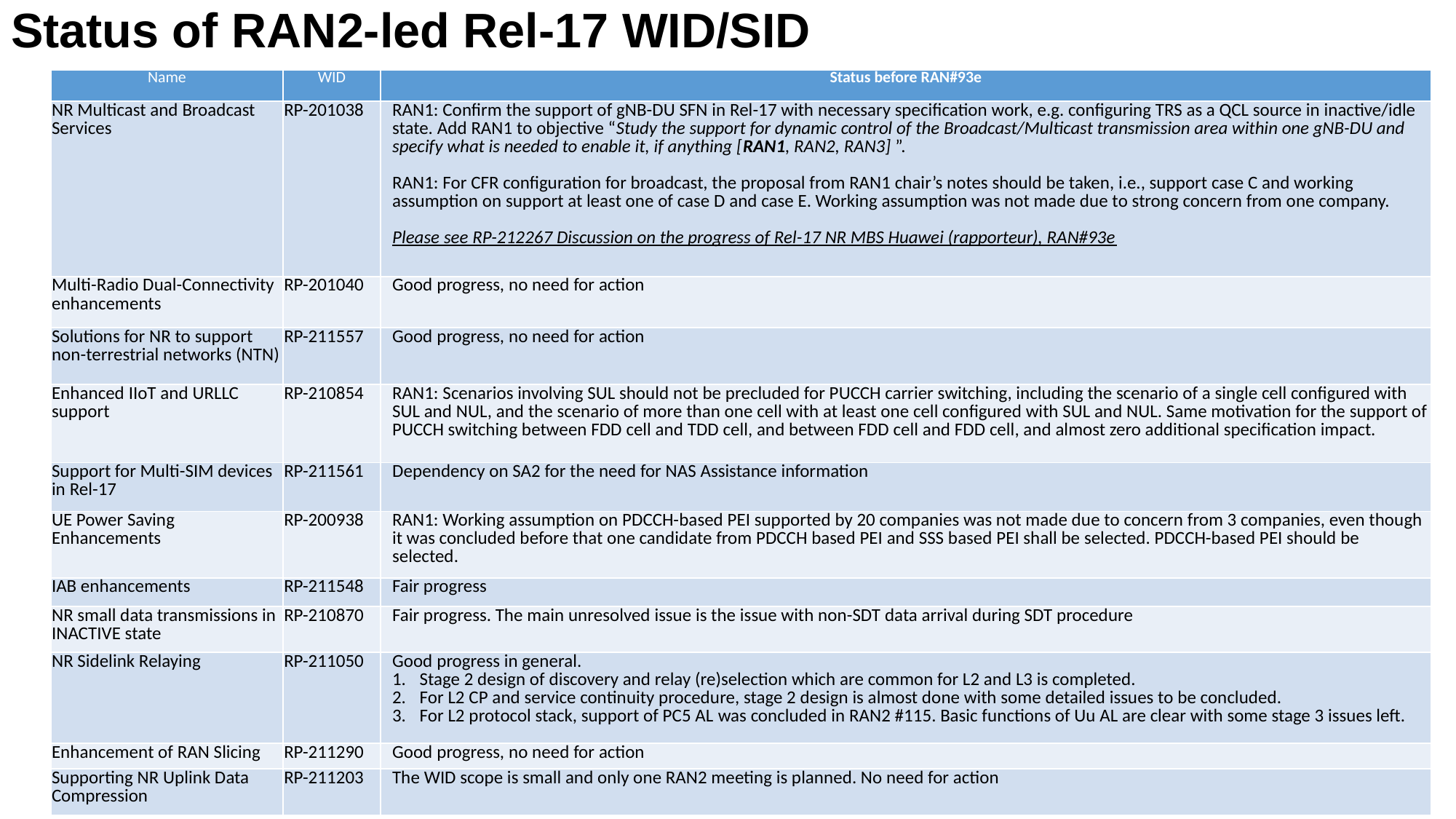

# Status of RAN2-led Rel-17 WID/SID
| Name | WID | Status before RAN#93e |
| --- | --- | --- |
| NR Multicast and Broadcast Services | RP-201038 | RAN1: Confirm the support of gNB-DU SFN in Rel-17 with necessary specification work, e.g. configuring TRS as a QCL source in inactive/idle state. Add RAN1 to objective “Study the support for dynamic control of the Broadcast/Multicast transmission area within one gNB-DU and specify what is needed to enable it, if anything [RAN1, RAN2, RAN3] ”. RAN1: For CFR configuration for broadcast, the proposal from RAN1 chair’s notes should be taken, i.e., support case C and working assumption on support at least one of case D and case E. Working assumption was not made due to strong concern from one company. Please see RP-212267 Discussion on the progress of Rel-17 NR MBS Huawei (rapporteur), RAN#93e |
| Multi-Radio Dual-Connectivity enhancements | RP-201040 | Good progress, no need for action |
| Solutions for NR to support non-terrestrial networks (NTN) | RP-211557 | Good progress, no need for action |
| Enhanced IIoT and URLLC support | RP-210854 | RAN1: Scenarios involving SUL should not be precluded for PUCCH carrier switching, including the scenario of a single cell configured with SUL and NUL, and the scenario of more than one cell with at least one cell configured with SUL and NUL. Same motivation for the support of PUCCH switching between FDD cell and TDD cell, and between FDD cell and FDD cell, and almost zero additional specification impact. |
| Support for Multi-SIM devices in Rel-17 | RP-211561 | Dependency on SA2 for the need for NAS Assistance information |
| UE Power Saving Enhancements | RP-200938 | RAN1: Working assumption on PDCCH-based PEI supported by 20 companies was not made due to concern from 3 companies, even though it was concluded before that one candidate from PDCCH based PEI and SSS based PEI shall be selected. PDCCH-based PEI should be selected. |
| IAB enhancements | RP-211548 | Fair progress |
| NR small data transmissions in INACTIVE state | RP-210870 | Fair progress. The main unresolved issue is the issue with non-SDT data arrival during SDT procedure |
| NR Sidelink Relaying | RP-211050 | Good progress in general. Stage 2 design of discovery and relay (re)selection which are common for L2 and L3 is completed. For L2 CP and service continuity procedure, stage 2 design is almost done with some detailed issues to be concluded. For L2 protocol stack, support of PC5 AL was concluded in RAN2 #115. Basic functions of Uu AL are clear with some stage 3 issues left. |
| Enhancement of RAN Slicing | RP-211290 | Good progress, no need for action |
| Supporting NR Uplink Data Compression | RP-211203 | The WID scope is small and only one RAN2 meeting is planned. No need for action |